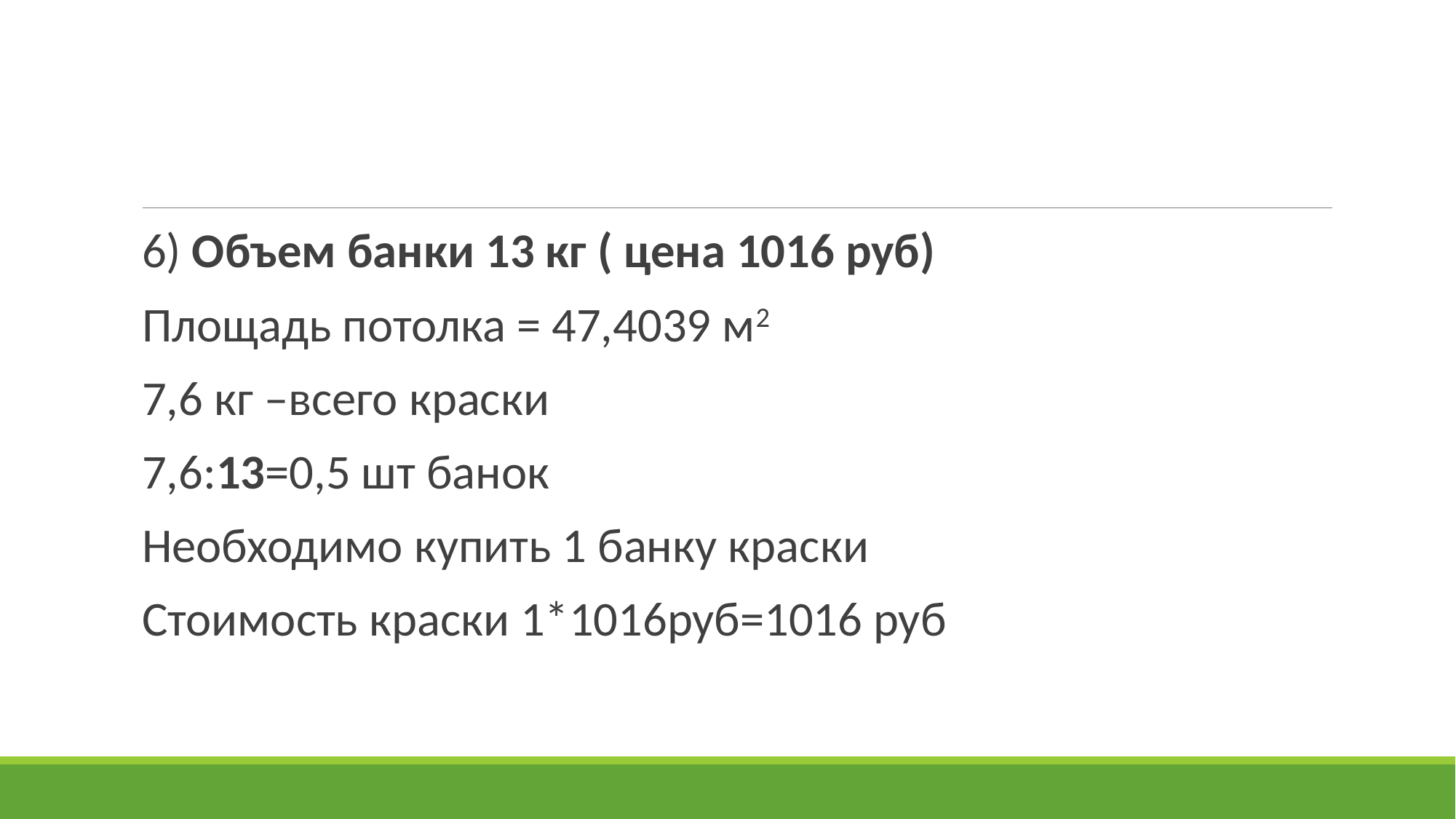

#
6) Объем банки 13 кг ( цена 1016 руб)
Площадь потолка = 47,4039 м2
7,6 кг –всего краски
7,6:13=0,5 шт банок
Необходимо купить 1 банку краски
Стоимость краски 1*1016руб=1016 руб